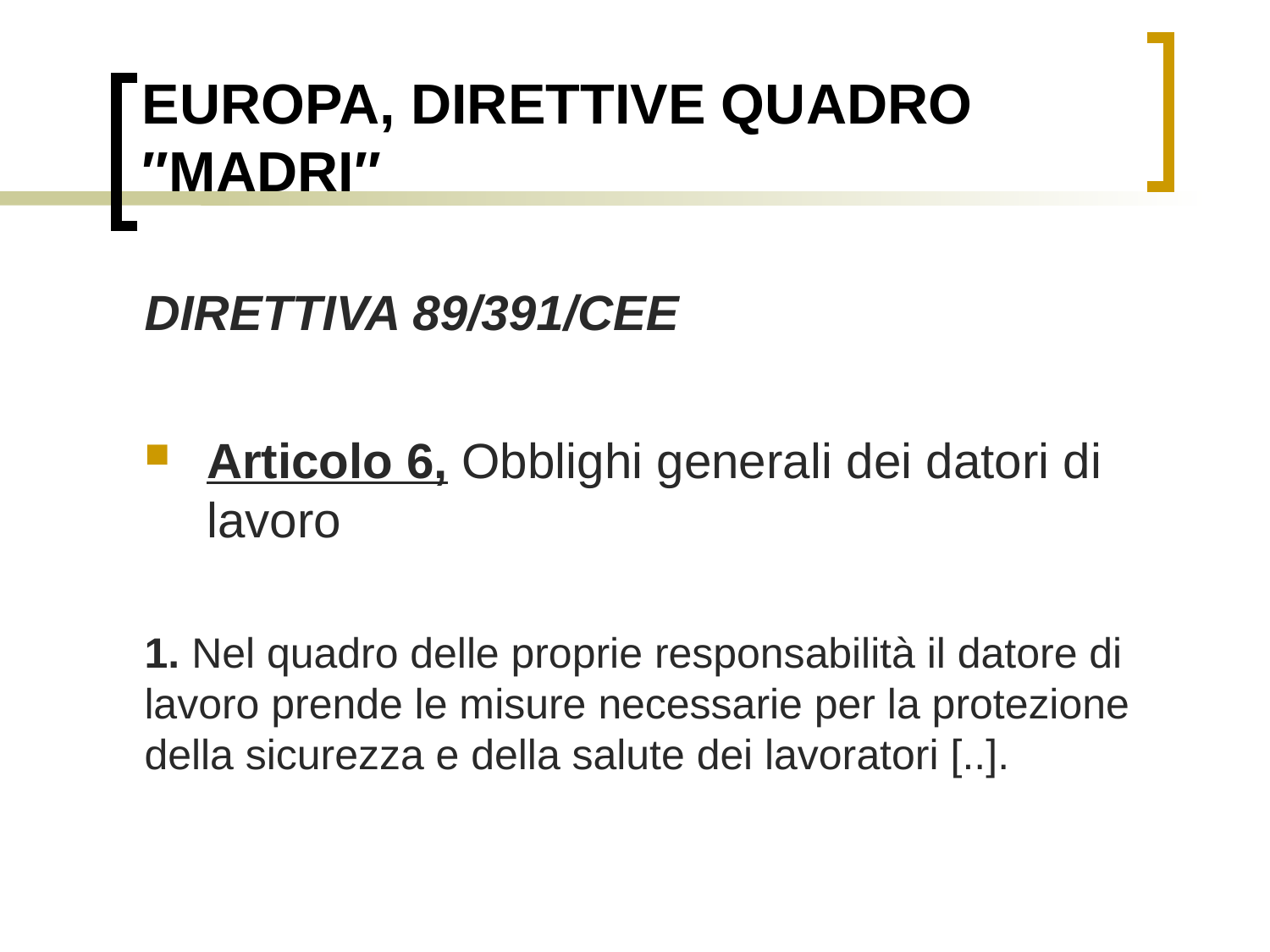

# EUROPA, DIRETTIVE QUADRO ″MADRI″
DIRETTIVA 89/391/CEE

Articolo 6, Obblighi generali dei datori di lavoro

1. Nel quadro delle proprie responsabilità il datore di lavoro prende le misure necessarie per la protezione della sicurezza e della salute dei lavoratori [..].